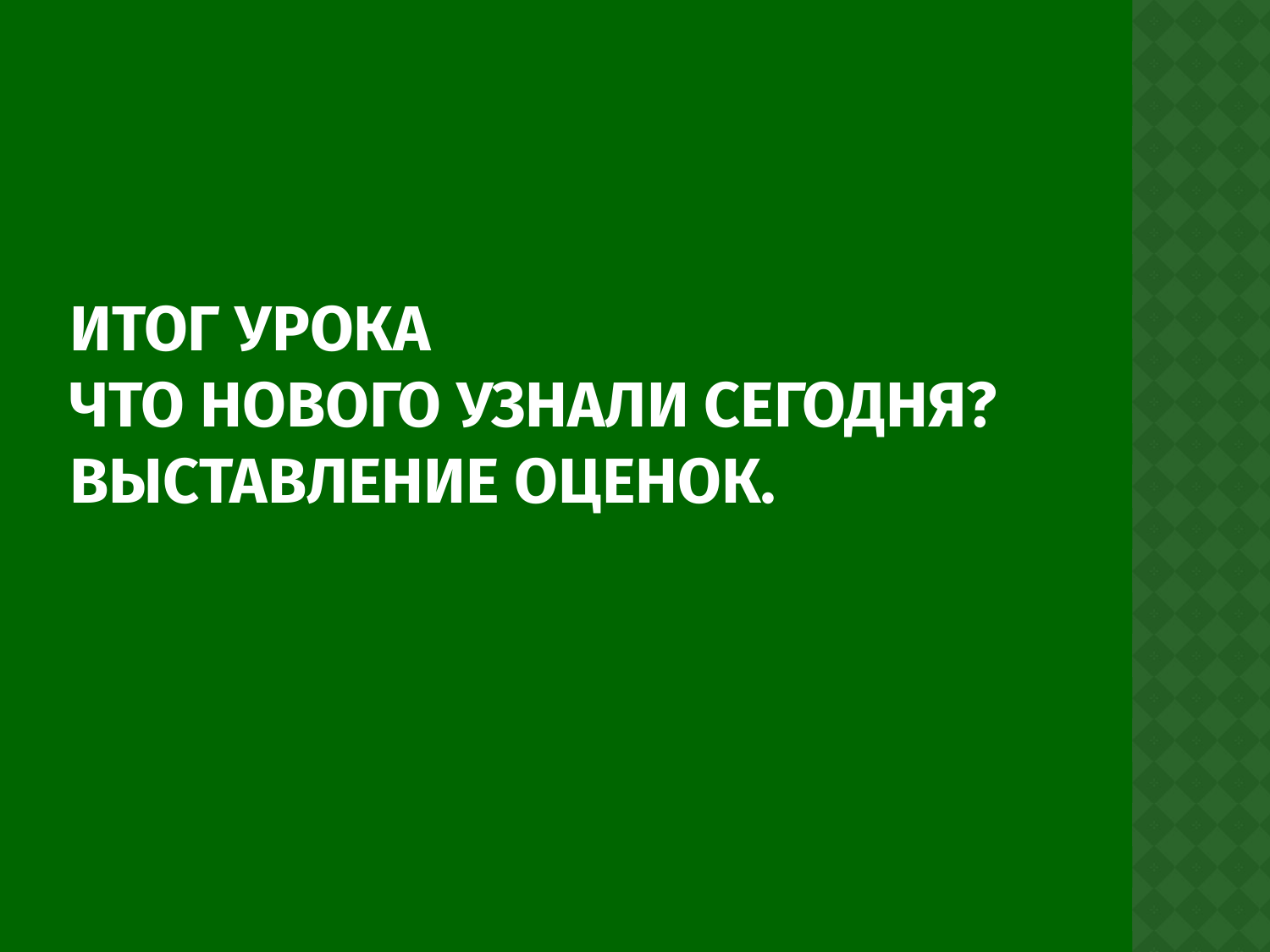

# Итог урока Что нового узнали сегодня? Выставление оценок.